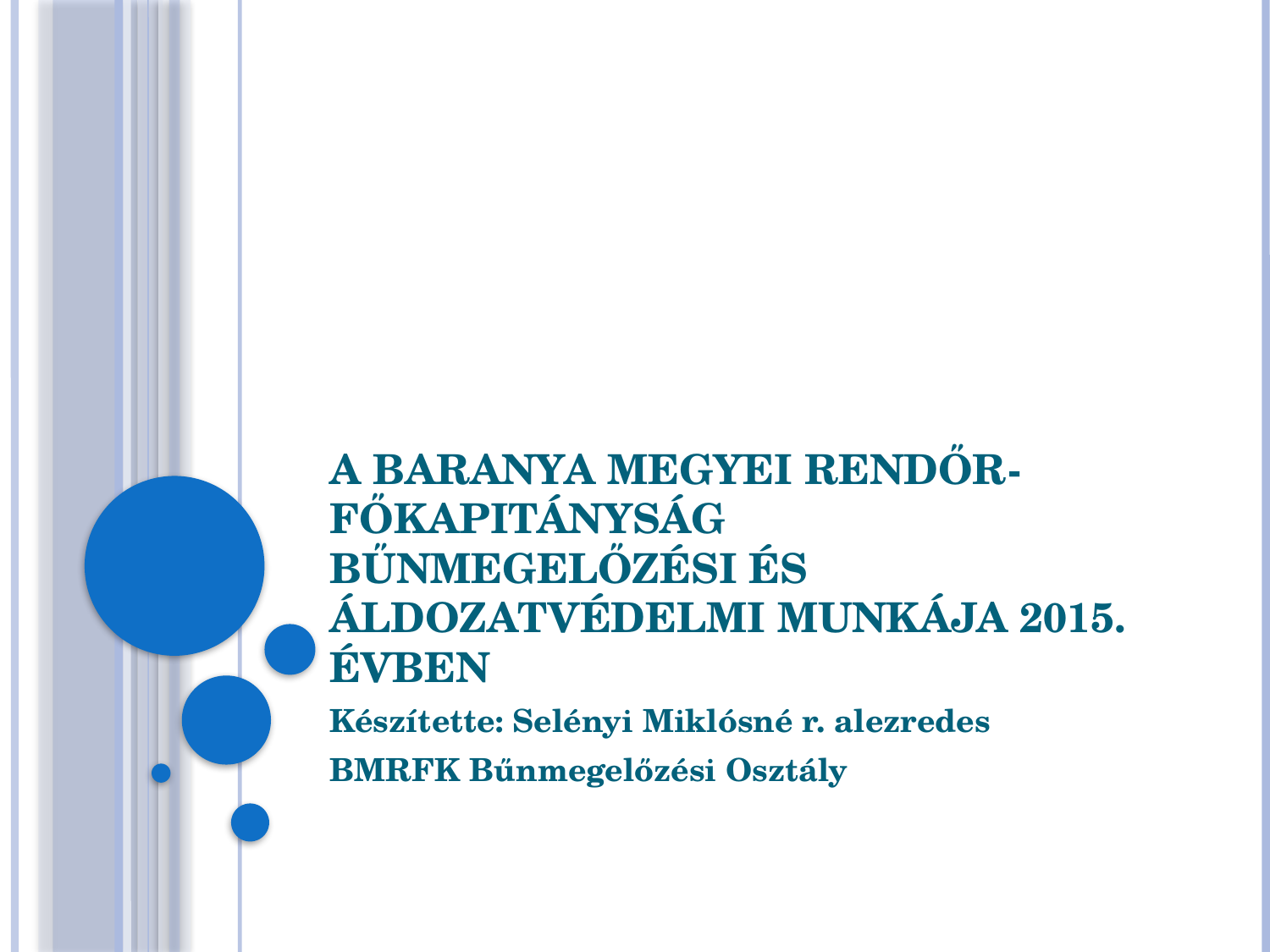

# A Baranya Megyei Rendőr-főkapitányság bűnmegelőzési és áldozatvédelmi munkája 2015. évben
Készítette: Selényi Miklósné r. alezredes
BMRFK Bűnmegelőzési Osztály